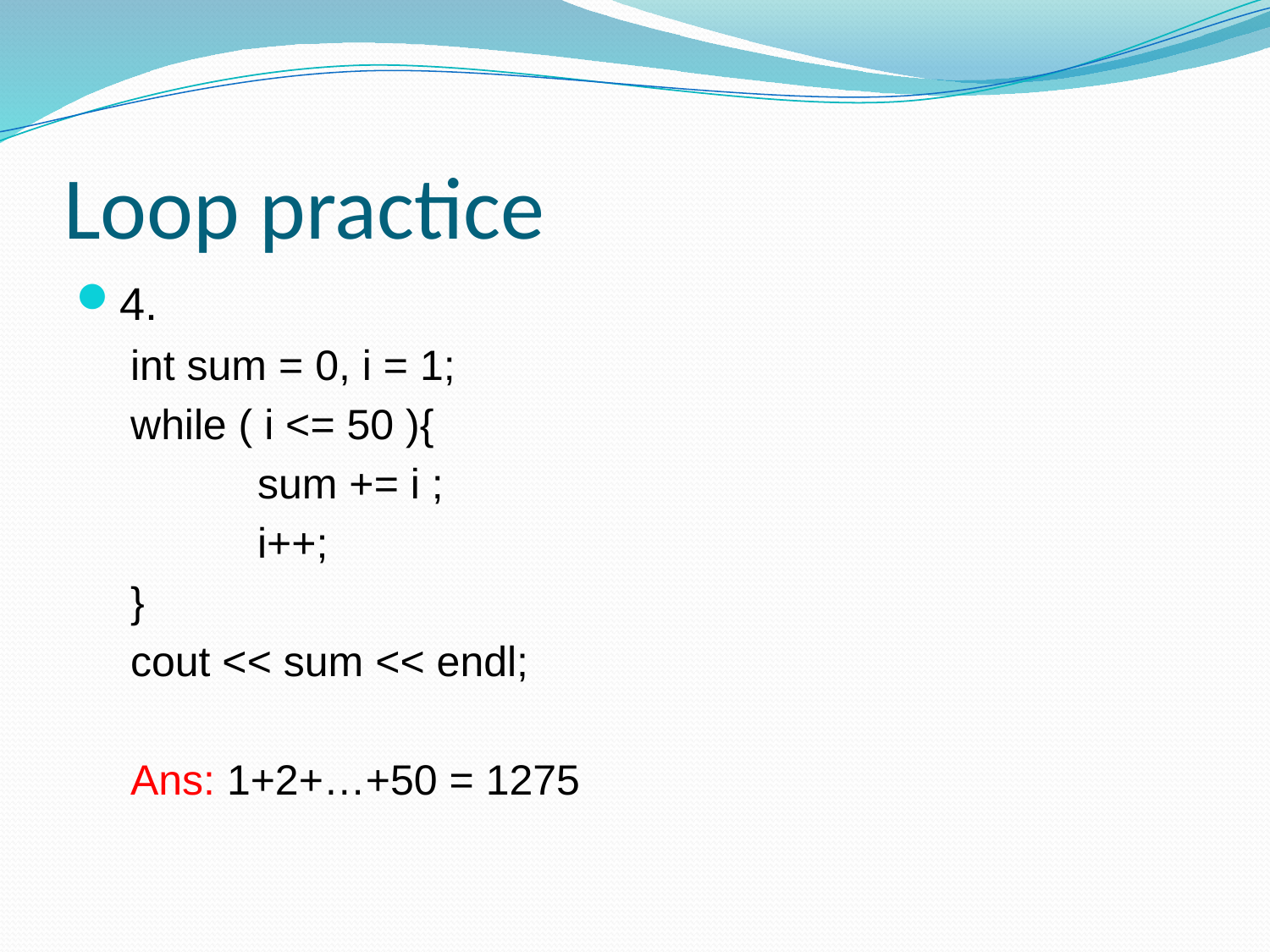

# Loop practice
4.
int sum = 0, i = 1;
while ( i <= 50 ){
	sum += i ;
	i++;
}
cout << sum << endl;

Ans: 1+2+…+50 = 1275